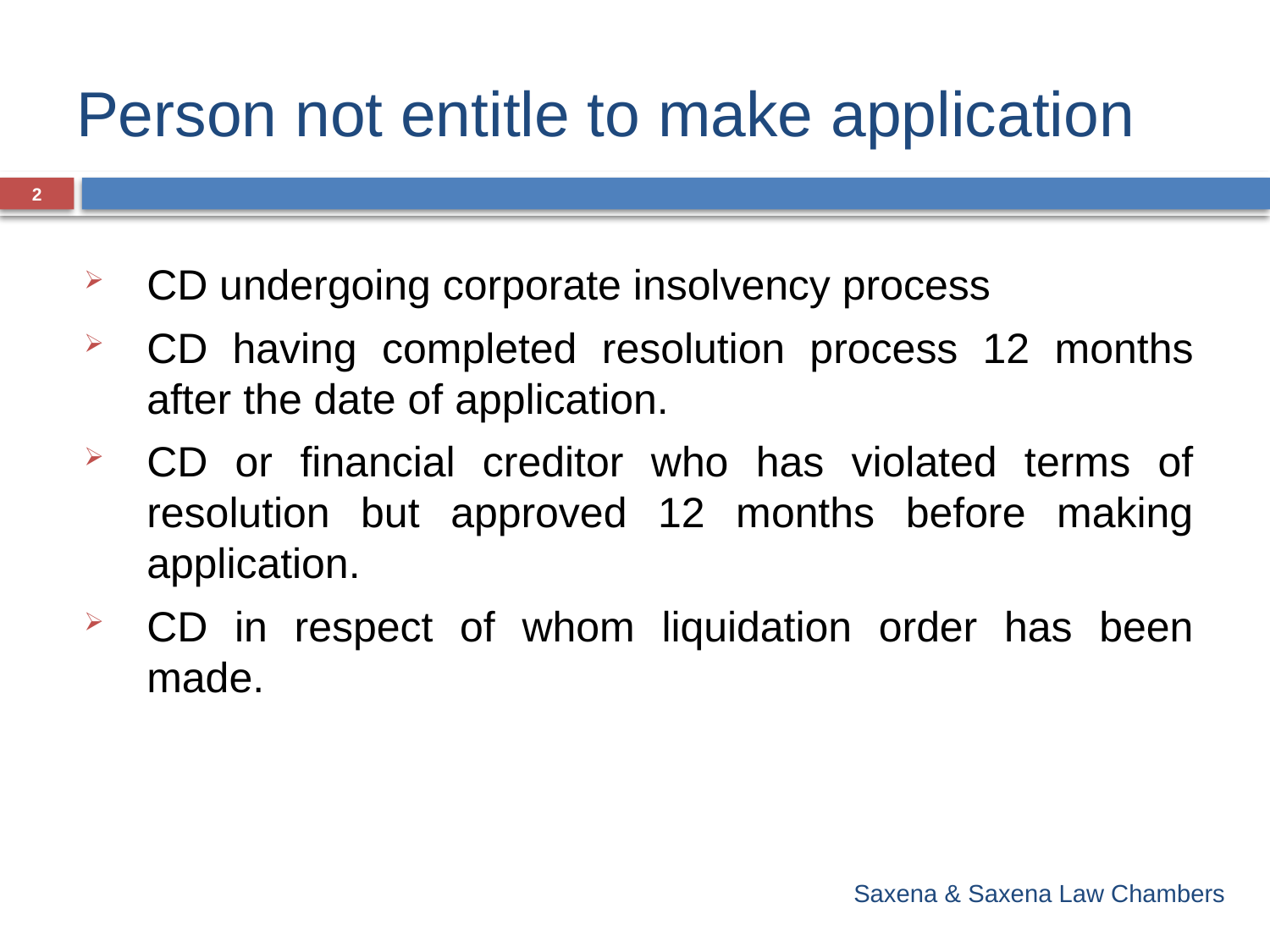

# Person not entitle to make application
2

CD undergoing corporate insolvency process
CD having completed resolution process 12 months after the date of application.
CD or financial creditor who has violated terms of resolution but approved 12 months before making application.
CD in respect of whom liquidation order has been made.

Saxena & Saxena Law Chambers